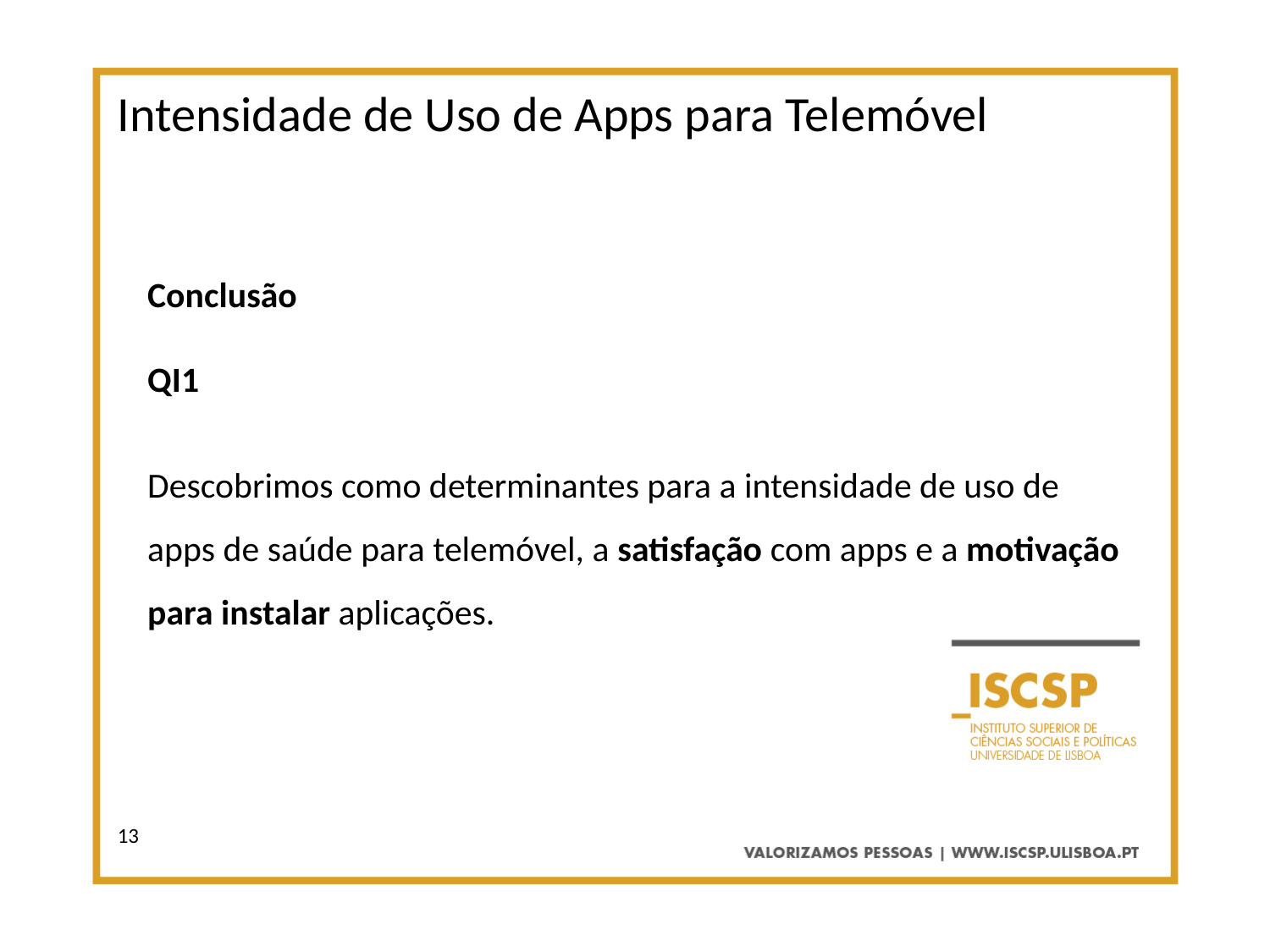

Intensidade de Uso de Apps para Telemóvel
Conclusão

QI1

Descobrimos como determinantes para a intensidade de uso de apps de saúde para telemóvel, a satisfação com apps e a motivação para instalar aplicações.
13